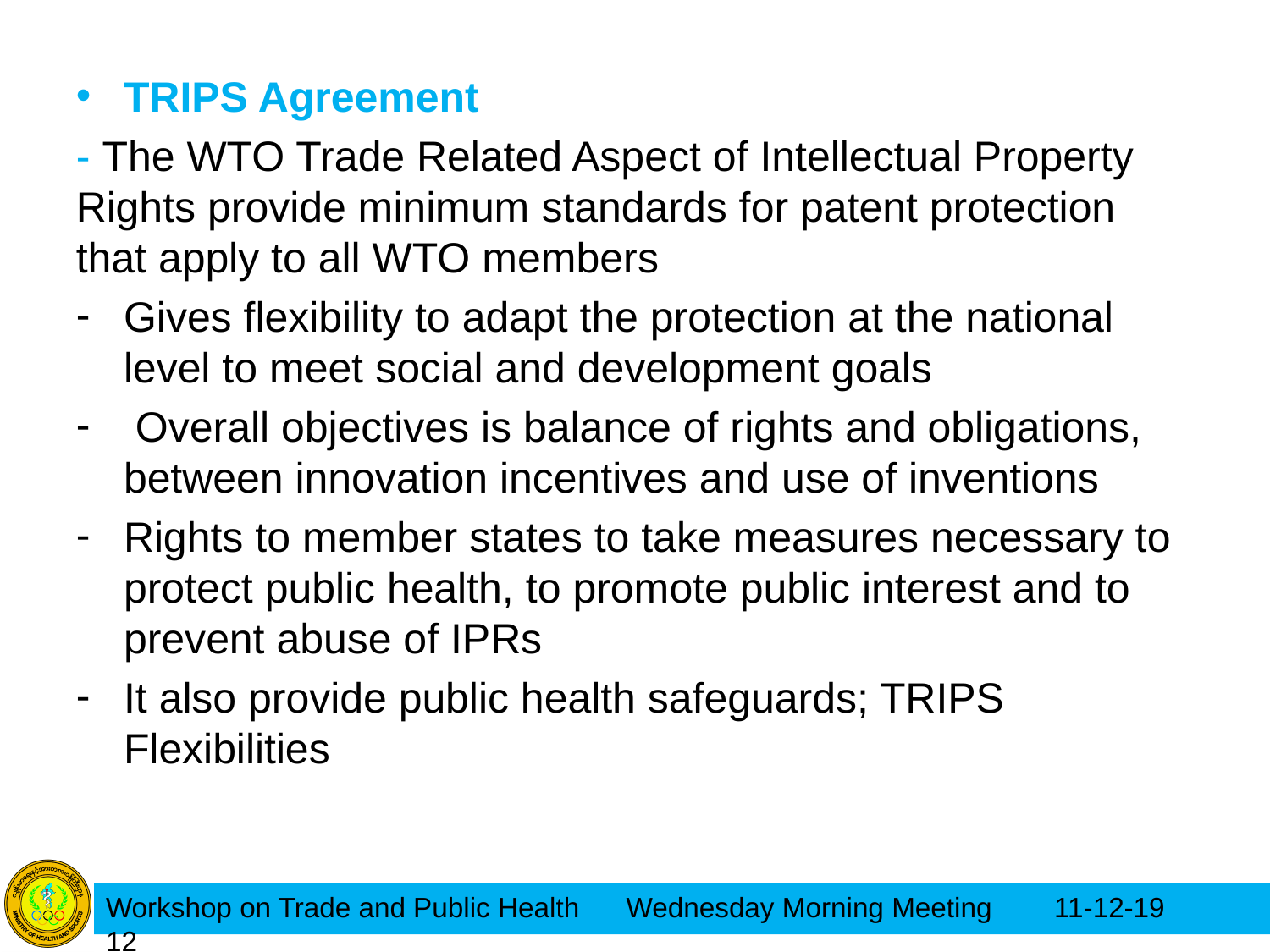

TRIPS Agreement
- The WTO Trade Related Aspect of Intellectual Property  Rights provide minimum standards for patent protection that apply to all WTO members
Gives flexibility to adapt the protection at the national level to meet social and development goals
 Overall objectives is balance of rights and obligations, between innovation incentives and use of inventions
Rights to member states to take measures necessary to protect public health, to promote public interest and to prevent abuse of IPRs
It also provide public health safeguards; TRIPS Flexibilities